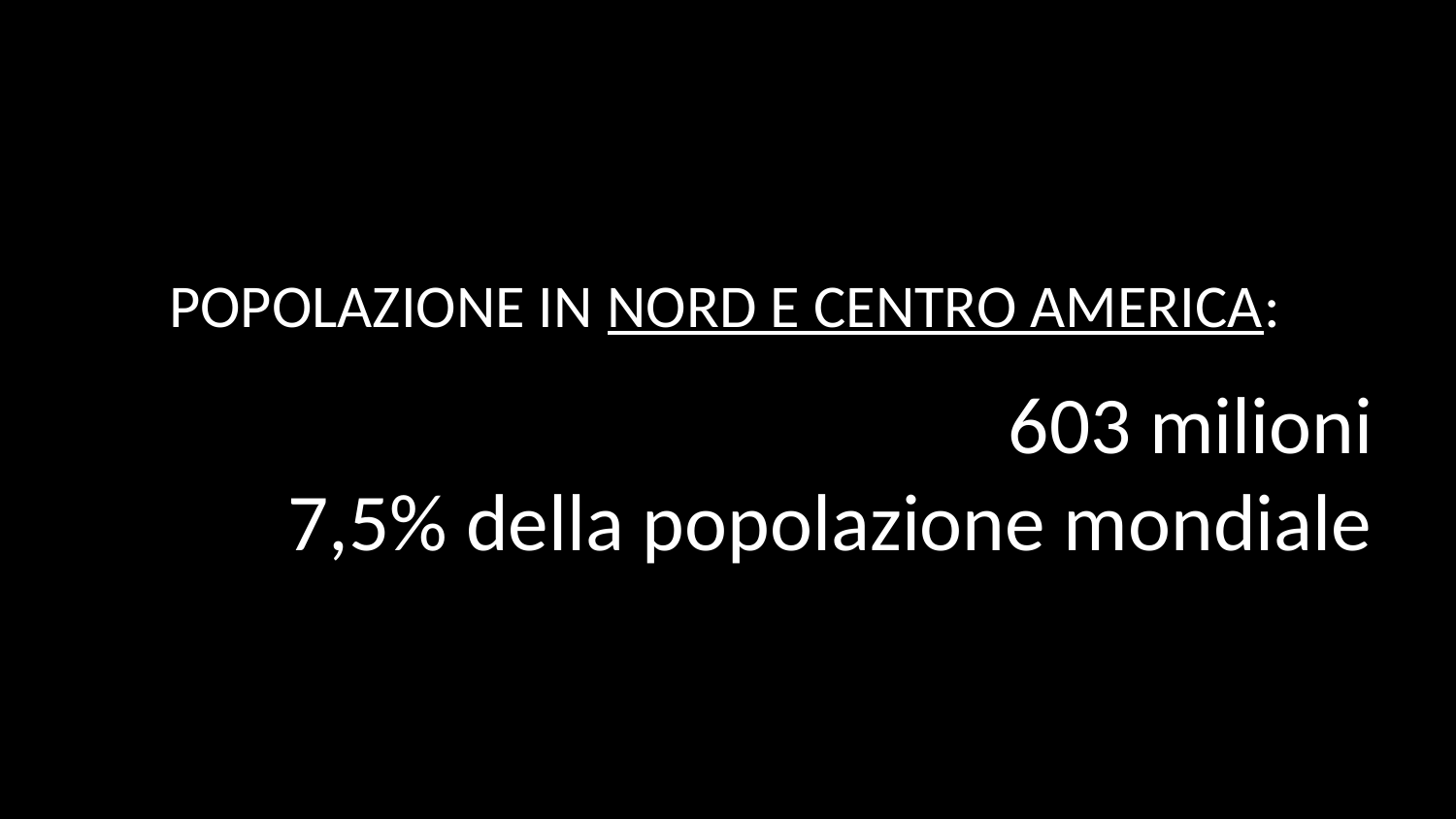

POPOLAZIONE IN NORD E CENTRO AMERICA:
603 milioni
7,5% della popolazione mondiale